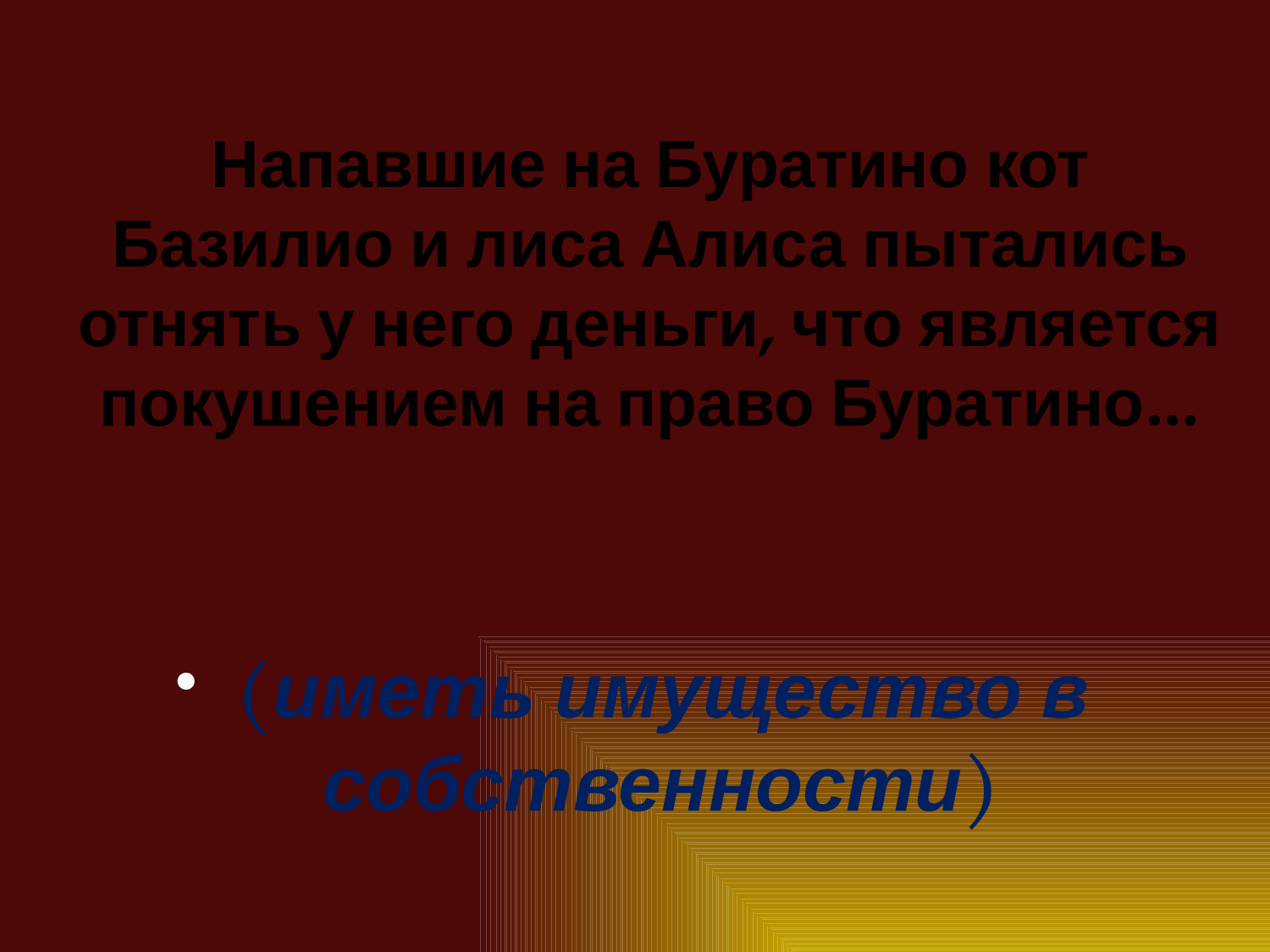

# Напавшие на Буратино кот Базилио и лиса Алиса пытались отнять у него деньги, что является покушением на право Буратино…
(иметь имущество в собственности)